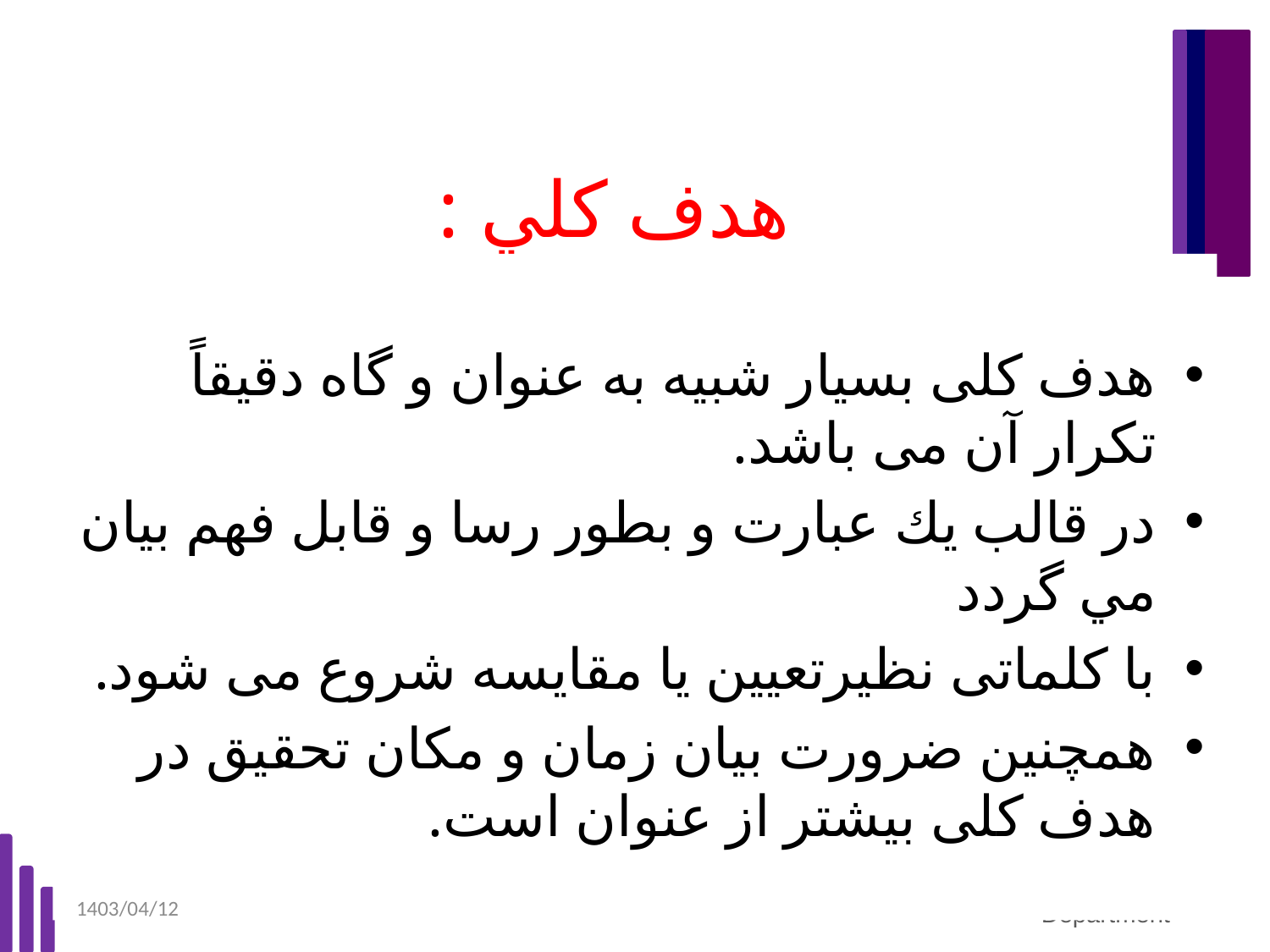

# هدف كلي :

هدف کلی بسیار شبیه به عنوان و گاه دقیقاً تکرار آن می باشد.
در قالب يك عبارت و بطور رسا و قابل فهم بيان مي گردد
با کلماتی نظیرتعیین یا مقایسه شروع می شود.
همچنین ضرورت بیان زمان و مکان تحقیق در هدف کلی بیشتر از عنوان است.

1403/04/12